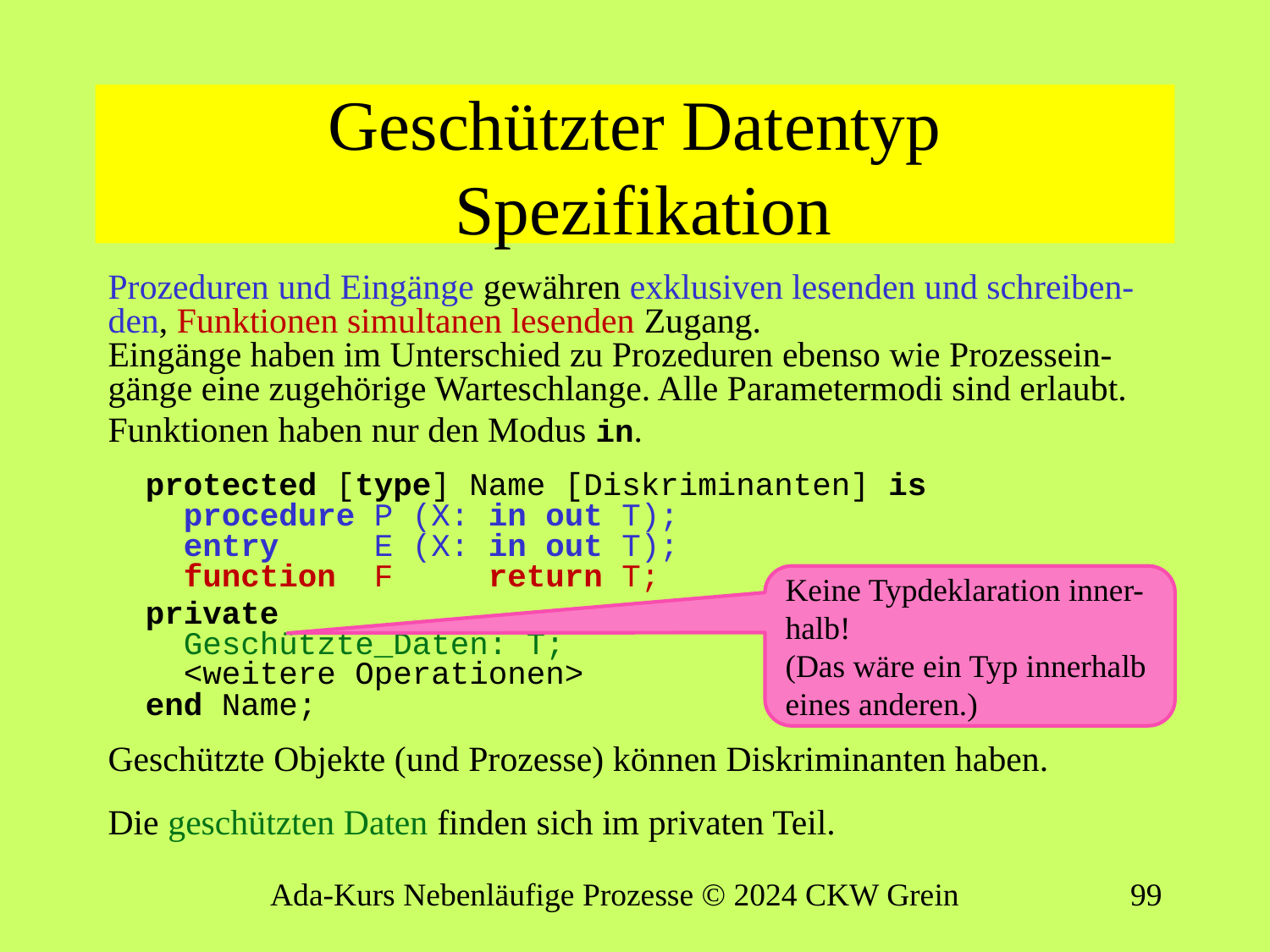

# Geschützter Datentyp Spezifikation
Prozeduren und Eingänge gewähren exklusiven lesenden und schreiben-den, Funktionen simultanen lesenden Zugang.
Eingänge haben im Unterschied zu Prozeduren ebenso wie Prozessein-gänge eine zugehörige Warteschlange. Alle Parametermodi sind erlaubt.
Funktionen haben nur den Modus in.

protected [type] Name [Diskriminanten] is
  procedure P (X: in out T);
  entry     E (X: in out T);
  function  F     return T;
private
  Geschützte_Daten: T;
  <weitere Operationen>
end Name;

Geschützte Objekte (und Prozesse) können Diskriminanten haben.

Die geschützten Daten finden sich im privaten Teil.
Keine Typdeklaration inner-halb!
(Das wäre ein Typ innerhalb eines anderen.)
Ada-Kurs Nebenläufige Prozesse © 2024 CKW Grein
99